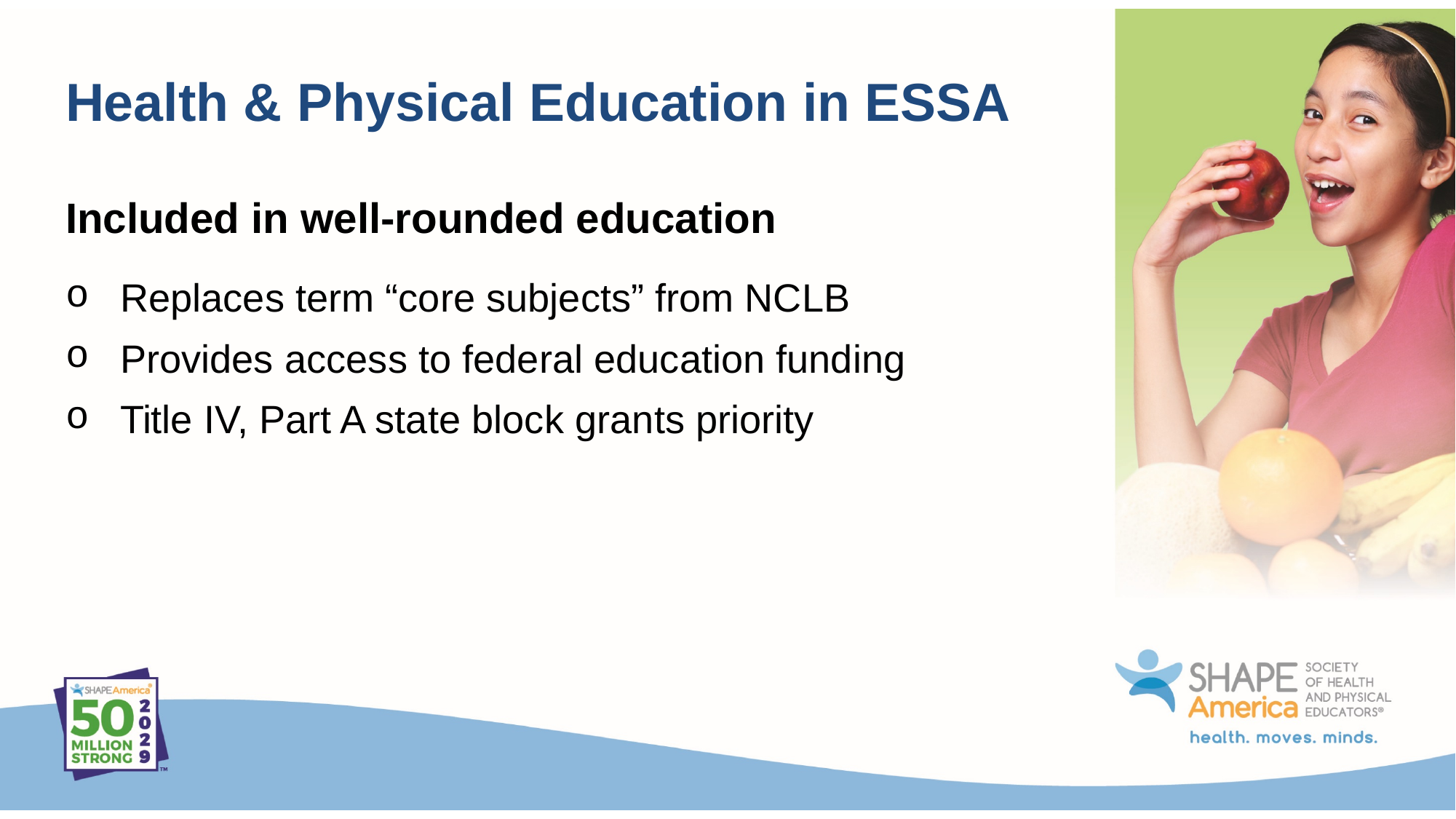

# Health & Physical Education in ESSA
Included in well-rounded education
Replaces term “core subjects” from NCLB
Provides access to federal education funding
Title IV, Part A state block grants priority